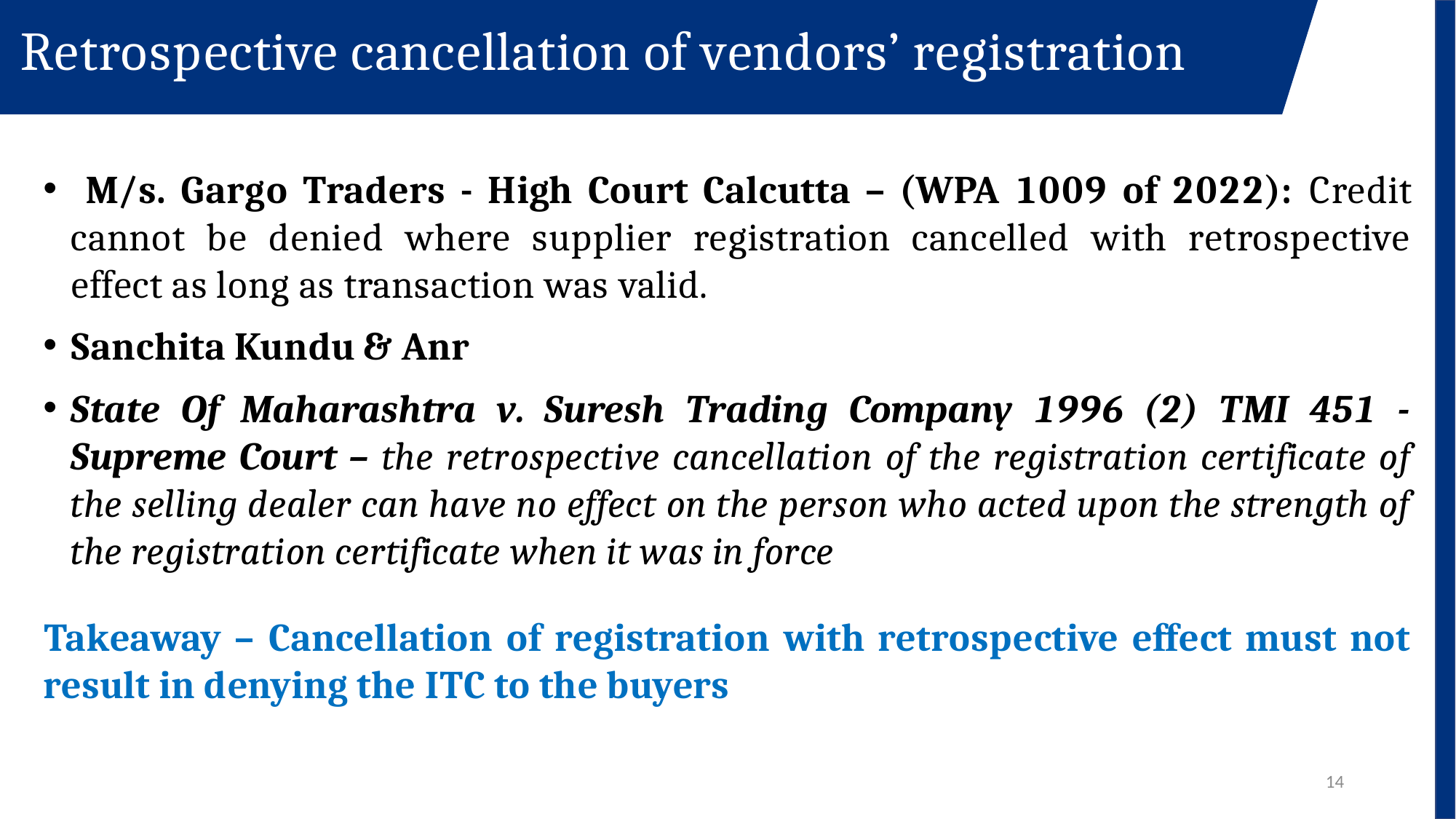

Retrospective cancellation of vendors’ registration
 M/s. Gargo Traders - High Court Calcutta – (WPA 1009 of 2022): Credit cannot be denied where supplier registration cancelled with retrospective effect as long as transaction was valid.
Sanchita Kundu & Anr
State Of Maharashtra v. Suresh Trading Company 1996 (2) TMI 451 - Supreme Court – the retrospective cancellation of the registration certificate of the selling dealer can have no effect on the person who acted upon the strength of the registration certificate when it was in force

Takeaway – Cancellation of registration with retrospective effect must not result in denying the ITC to the buyers
14